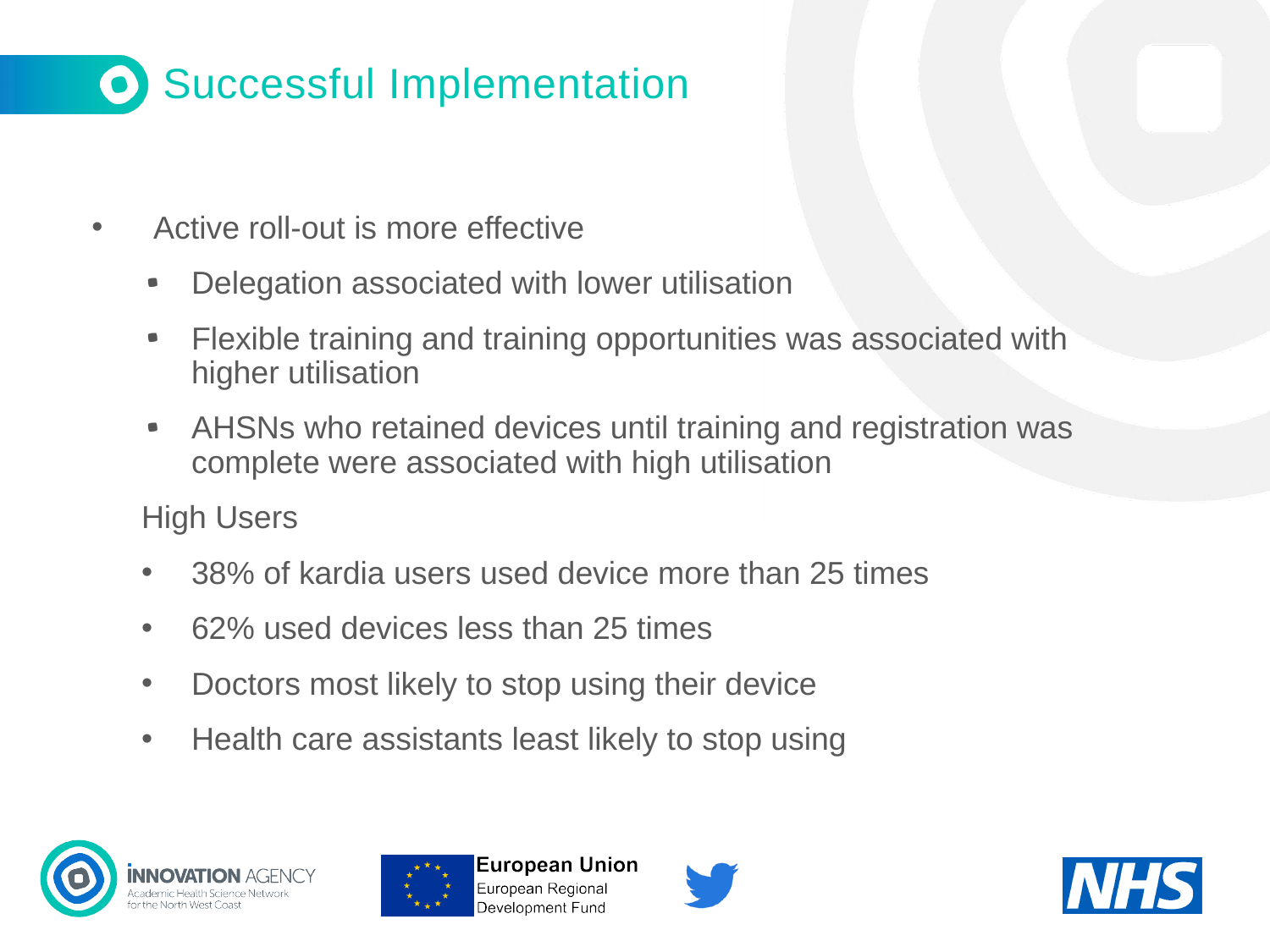

Successful Implementation
Active roll-out is more effective
Delegation associated with lower utilisation
Flexible training and training opportunities was associated with higher utilisation
AHSNs who retained devices until training and registration was complete were associated with high utilisation
High Users
38% of kardia users used device more than 25 times
62% used devices less than 25 times
Doctors most likely to stop using their device
Health care assistants least likely to stop using